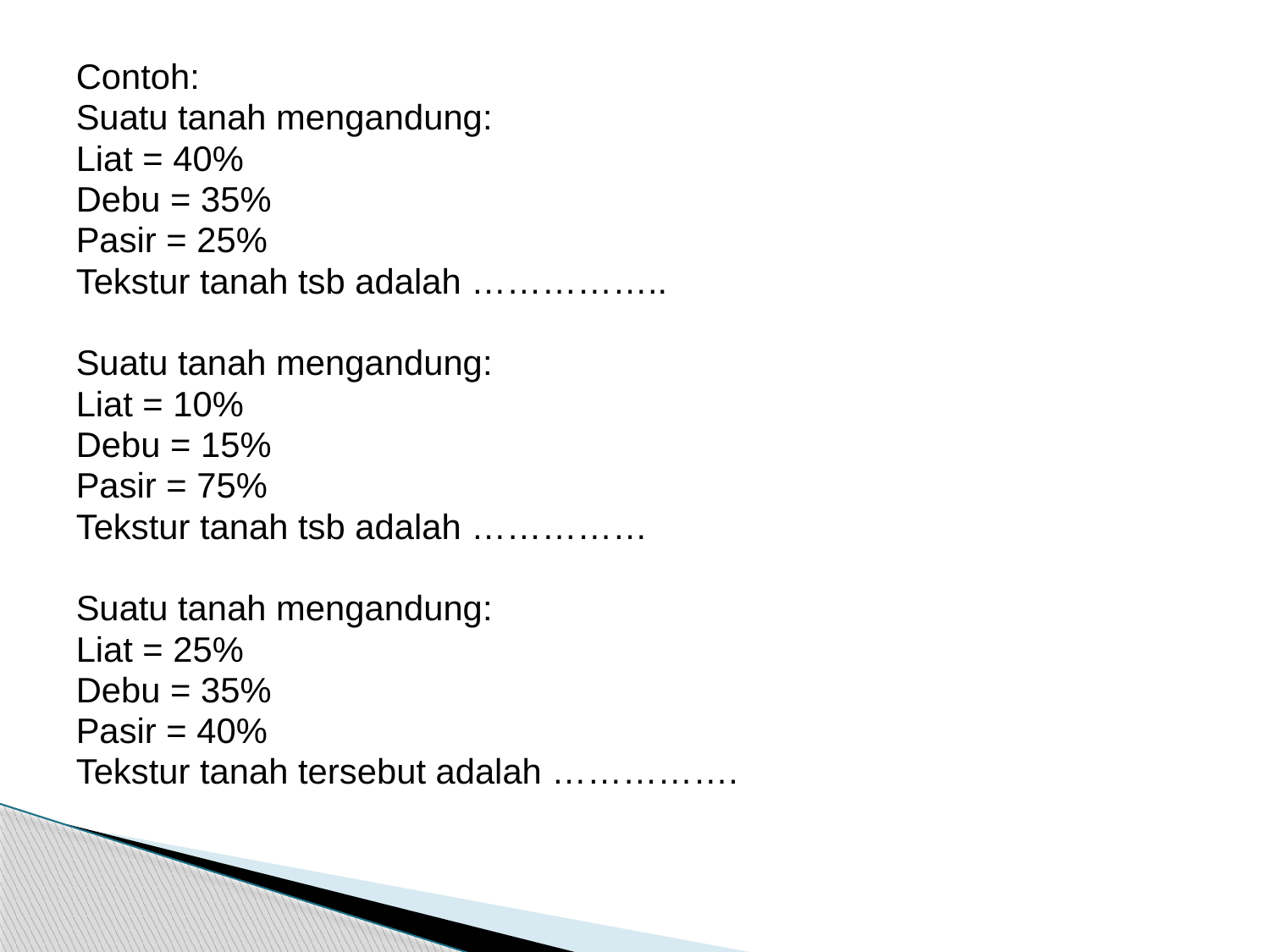

Contoh:
Suatu tanah mengandung:
Liat = 40%
Debu = 35%
Pasir = 25%
Tekstur tanah tsb adalah ……………..

Suatu tanah mengandung:
Liat = 10%
Debu = 15%
Pasir = 75%
Tekstur tanah tsb adalah ……………

Suatu tanah mengandung:
Liat = 25%
Debu = 35%
Pasir = 40%
Tekstur tanah tersebut adalah …………….